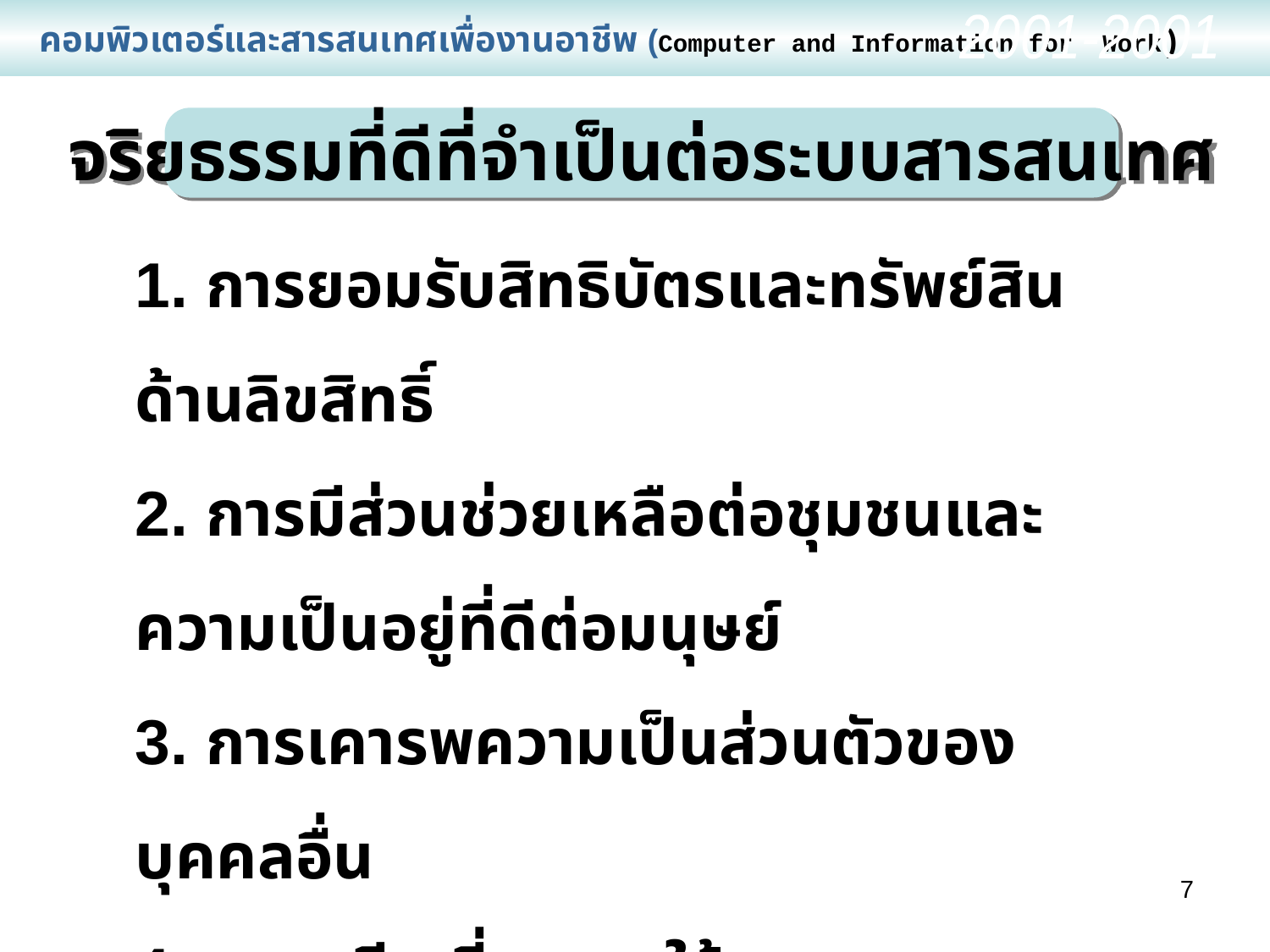

คอมพิวเตอร์และสารสนเทศเพื่องานอาชีพ (Computer and Information for  Work)
2001-2001
จริยธรรมที่ดีที่จำเป็นต่อระบบสารสนเทศ
1. การยอมรับสิทธิบัตรและทรัพย์สินด้านลิขสิทธิ์
2. การมีส่วนช่วยเหลือต่อชุมชนและความเป็นอยู่ที่ดีต่อมนุษย์
3. การเคารพความเป็นส่วนตัวของบุคคลอื่น
4. ควรหลีกเลี่ยงการใช้สารสนเทศทำลายผู้อื่น
5. ความซื่อสัตย์ของข้อมูลสารสนเทศ
6. การยอมรับเครดิตในทรัพย์สิน
7